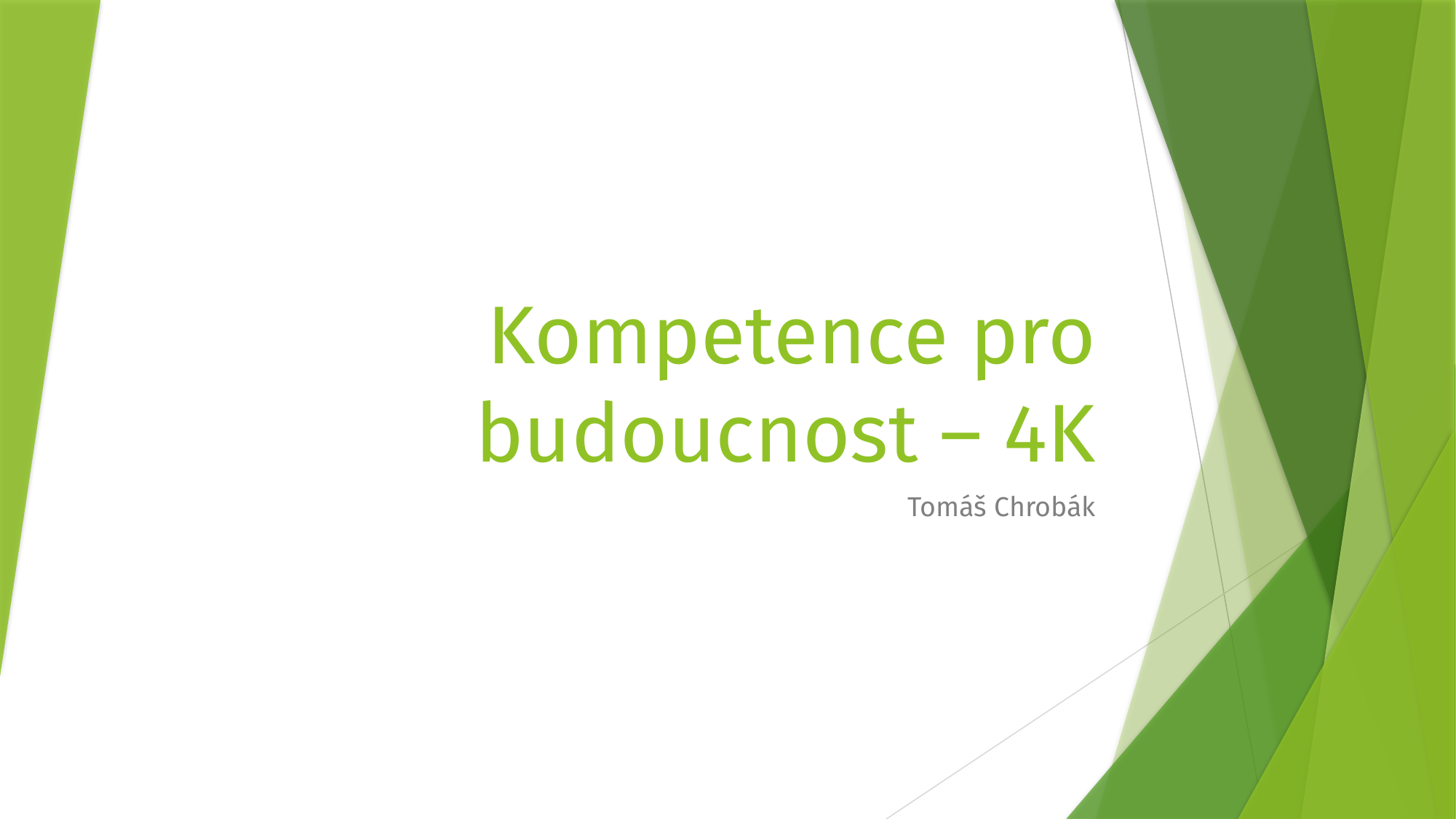

# Kompetence pro budoucnost – 4K

Tomáš Chrobák